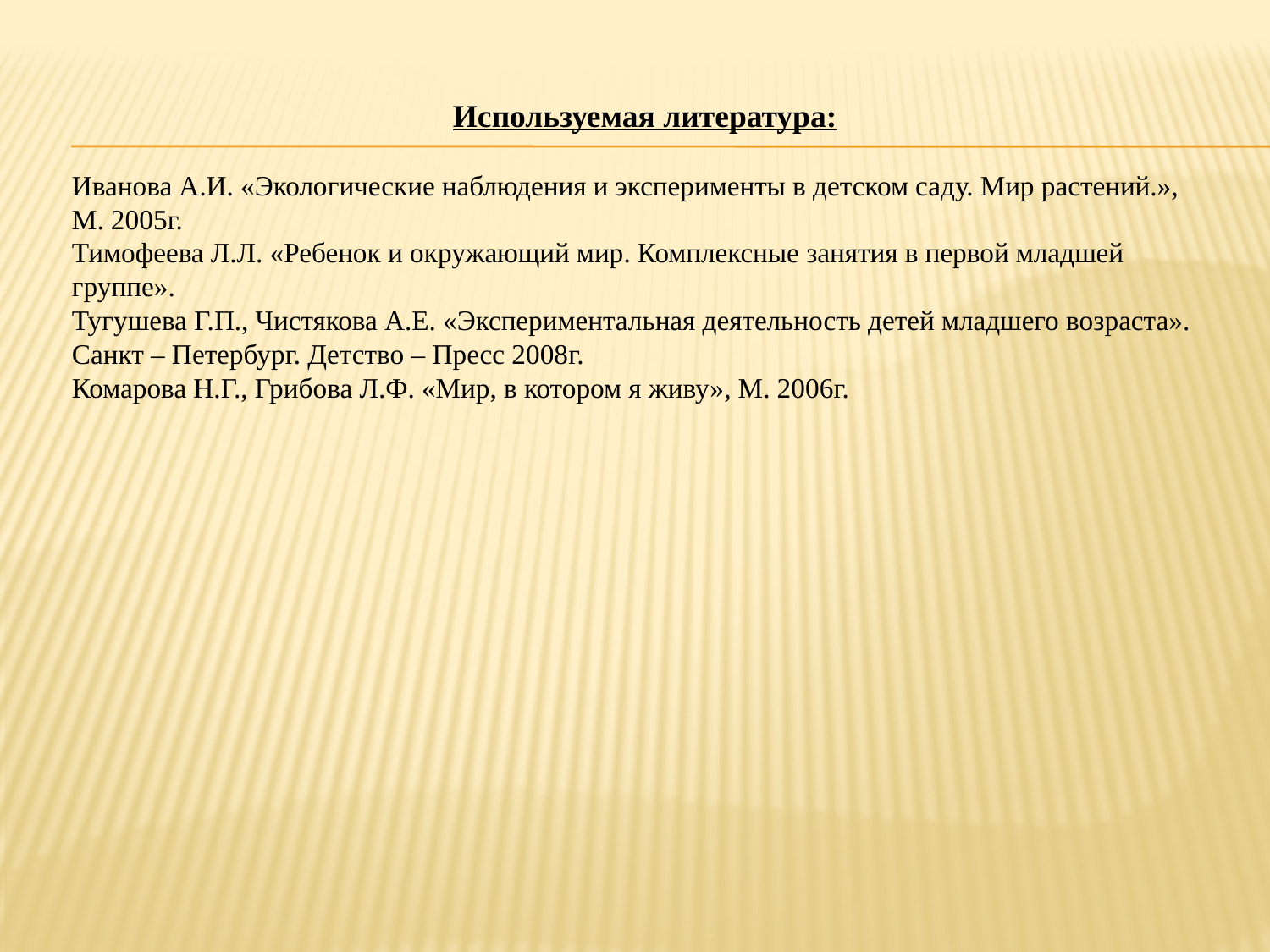

Используемая литература:

Иванова А.И. «Экологические наблюдения и эксперименты в детском саду. Мир растений.», М. 2005г.
Тимофеева Л.Л. «Ребенок и окружающий мир. Комплексные занятия в первой младшей группе».
Тугушева Г.П., Чистякова А.Е. «Экспериментальная деятельность детей младшего возраста». Санкт – Петербург. Детство – Пресс 2008г.
Комарова Н.Г., Грибова Л.Ф. «Мир, в котором я живу», М. 2006г.